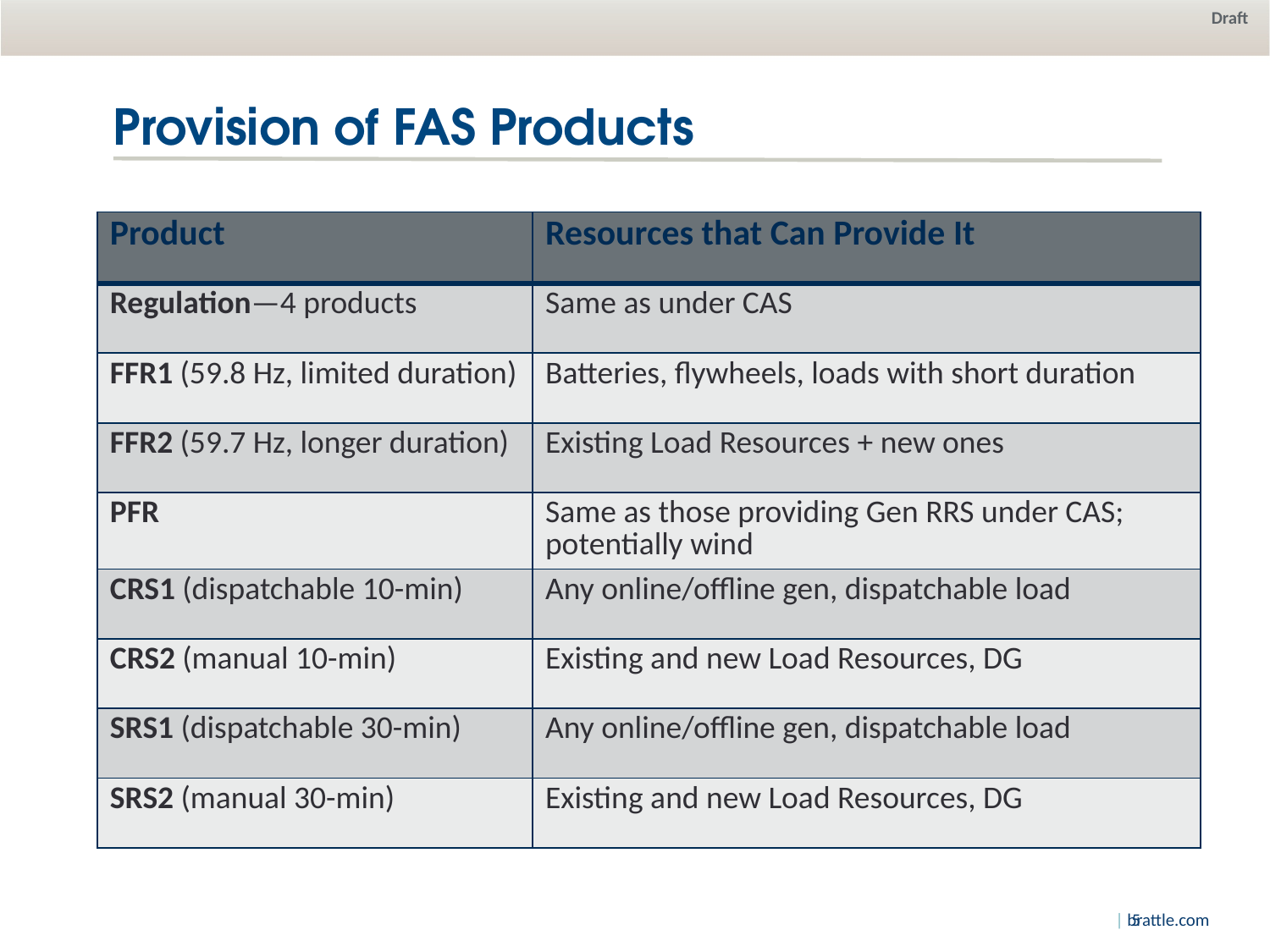

# Provision of FAS Products
| Product | Resources that Can Provide It |
| --- | --- |
| Regulation—4 products | Same as under CAS |
| FFR1 (59.8 Hz, limited duration) | Batteries, flywheels, loads with short duration |
| FFR2 (59.7 Hz, longer duration) | Existing Load Resources + new ones |
| PFR | Same as those providing Gen RRS under CAS; potentially wind |
| CRS1 (dispatchable 10-min) | Any online/offline gen, dispatchable load |
| CRS2 (manual 10-min) | Existing and new Load Resources, DG |
| SRS1 (dispatchable 30-min) | Any online/offline gen, dispatchable load |
| SRS2 (manual 30-min) | Existing and new Load Resources, DG |